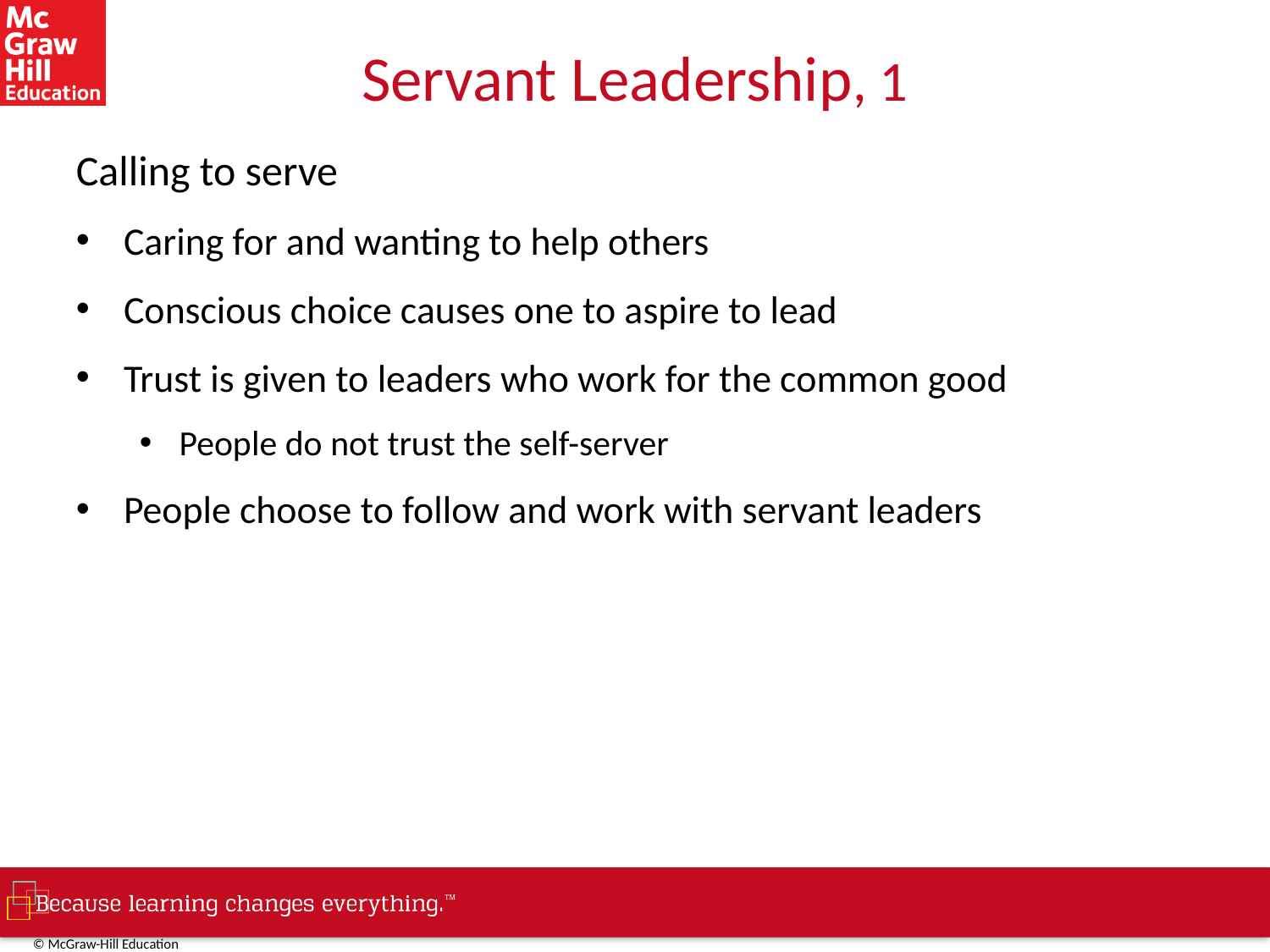

# Servant Leadership, 1
Calling to serve
Caring for and wanting to help others
Conscious choice causes one to aspire to lead
Trust is given to leaders who work for the common good
People do not trust the self-server
People choose to follow and work with servant leaders